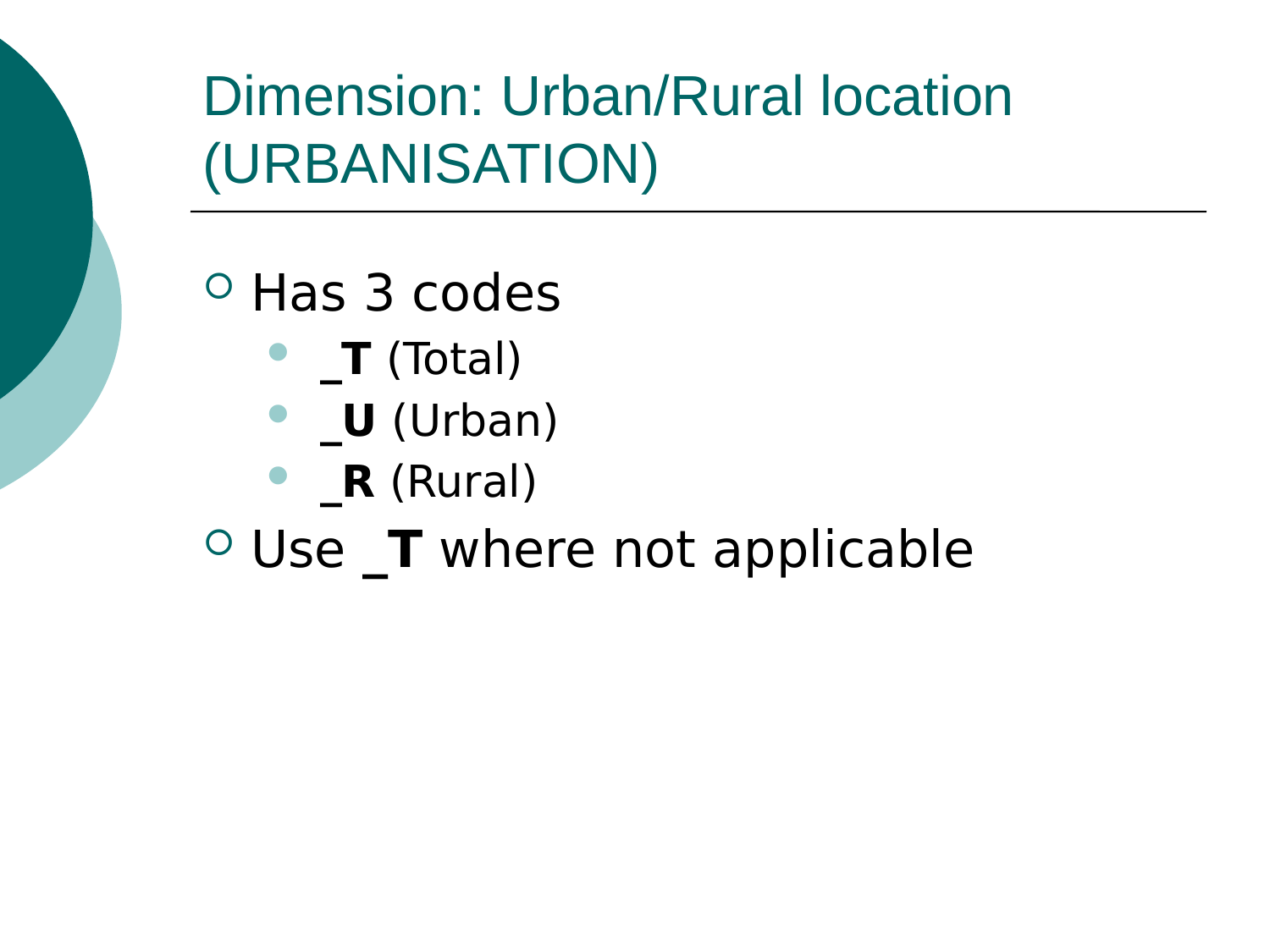

# Dimension: Urban/Rural location (URBANISATION)
Has 3 codes
 _T (Total)
 _U (Urban)
 _R (Rural)
Use _T where not applicable